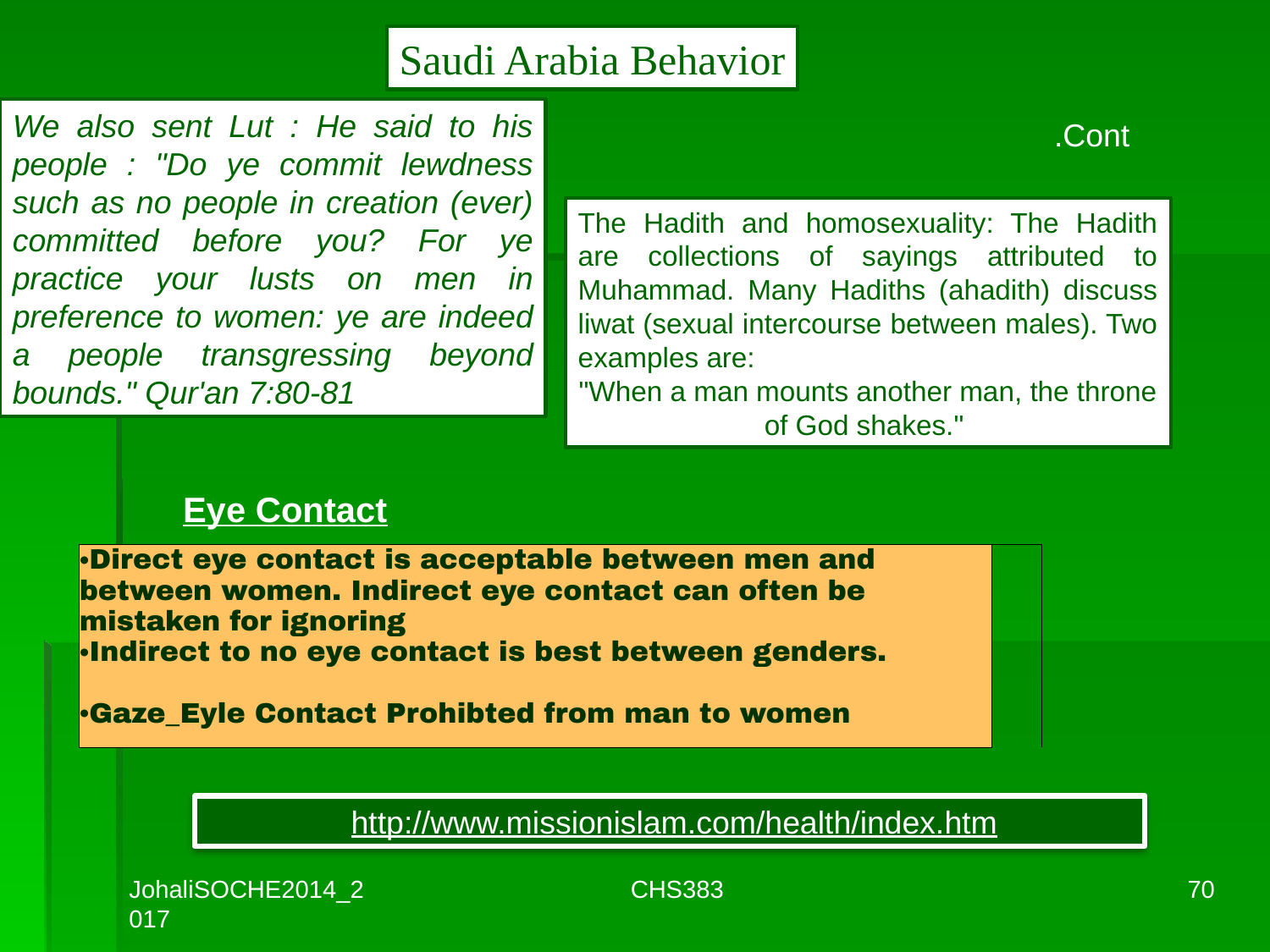

Saudi Arabia Behavior
We also sent Lut : He said to his people : "Do ye commit lewdness such as no people in creation (ever) committed before you? For ye practice your lusts on men in preference to women: ye are indeed a people transgressing beyond bounds." Qur'an 7:80-81
Cont.
The Hadith and homosexuality: The Hadith are collections of sayings attributed to Muhammad. Many Hadiths (ahadith) discuss liwat (sexual intercourse between males). Two examples are:
"When a man mounts another man, the throne of God shakes."
| Eye Contact |  |  |
| --- | --- | --- |
| Direct eye contact is acceptable between men and between women. Indirect eye contact can often be mistaken for ignoring Indirect to no eye contact is best between genders. Gaze\_Eyle Contact Prohibted from man to women |  |  |
http://www.missionislam.com/health/index.htm
JohaliSOCHE2014_2017
CHS383
70